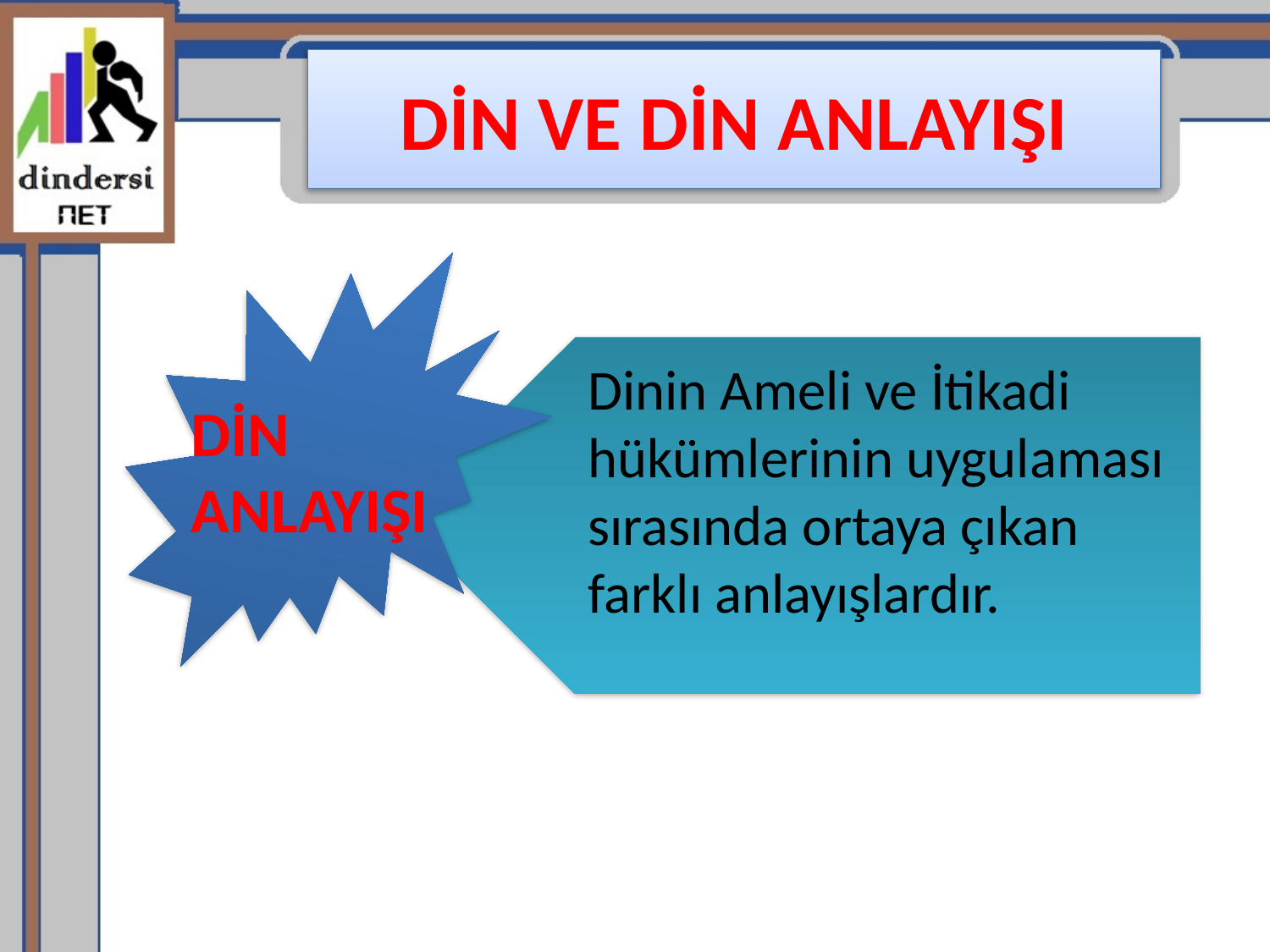

# DİN VE DİN ANLAYIŞI

Dinin Ameli ve İtikadi hükümlerinin uygulaması sırasında ortaya çıkan farklı anlayışlardır.
DİN ANLAYIŞI